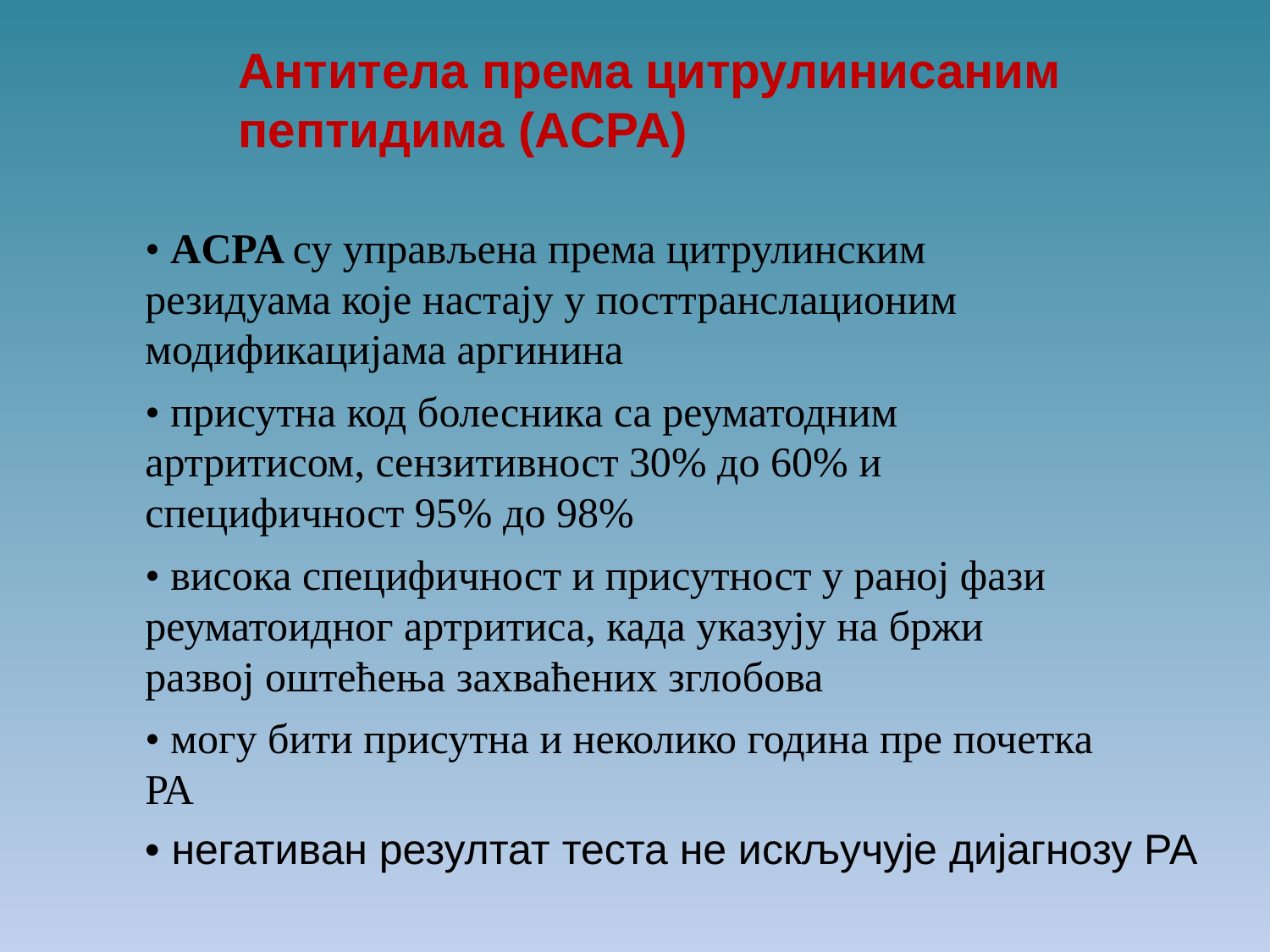

Антитела према цитрулинисаним
пептидима (ACPA)
• ACPA су управљена према цитрулинским
резидуама које настају у посттранслационим
модификацијама аргинина
• присутна код болесника са реуматодним
артритисом, сензитивност 30% до 60% и
специфичност 95% до 98%
• висока специфичност и присутност у раној фази
реуматоидног артритиса, када указују на бржи
развој оштећења захваћених зглобова
• могу бити присутна и неколико година пре почетка
РА
• негативан резултат теста не искључује дијагнозу РА